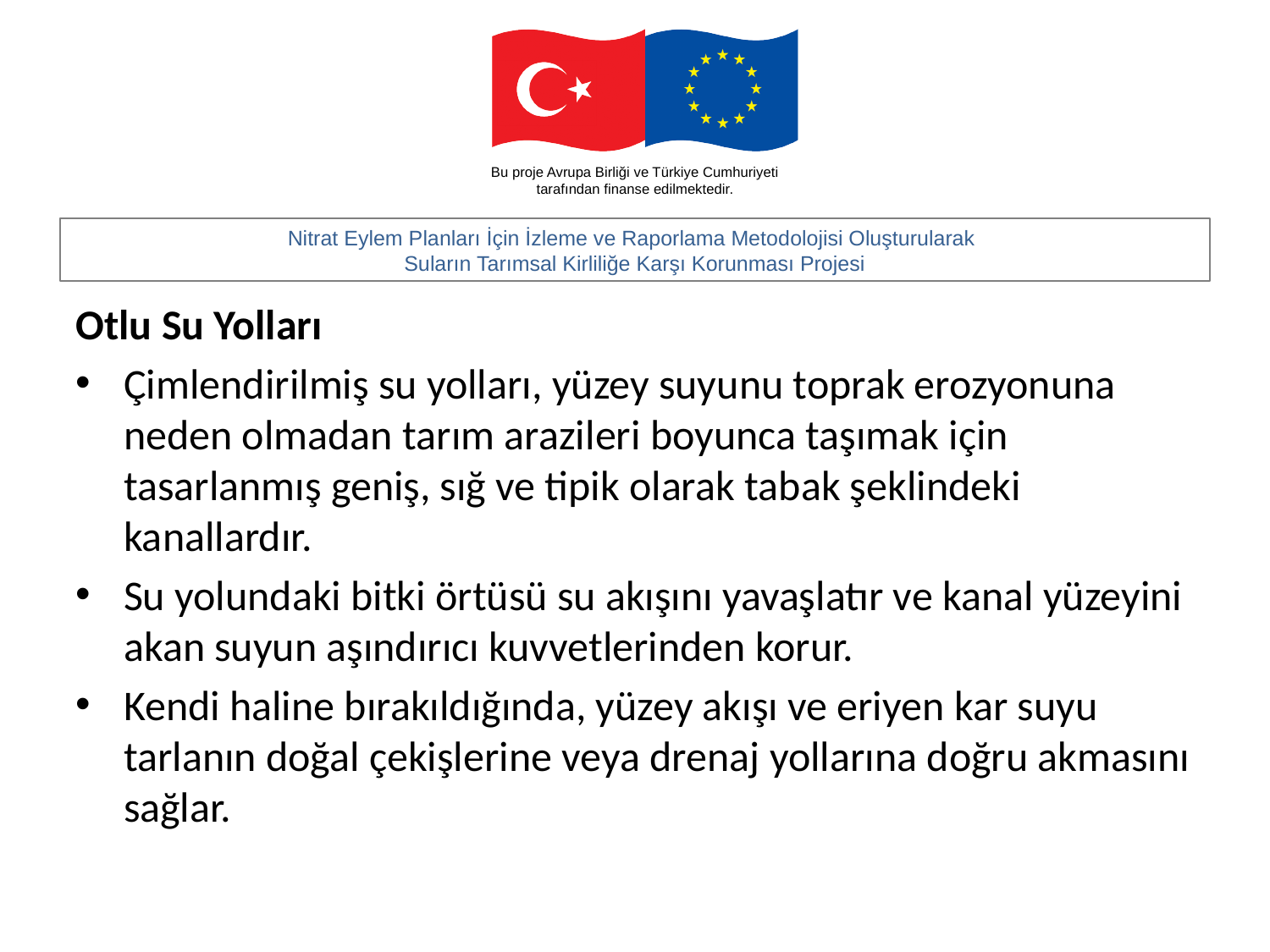

#
Otlu Su Yolları
Çimlendirilmiş su yolları, yüzey suyunu toprak erozyonuna neden olmadan tarım arazileri boyunca taşımak için tasarlanmış geniş, sığ ve tipik olarak tabak şeklindeki kanallardır.
Su yolundaki bitki örtüsü su akışını yavaşlatır ve kanal yüzeyini akan suyun aşındırıcı kuvvetlerinden korur.
Kendi haline bırakıldığında, yüzey akışı ve eriyen kar suyu tarlanın doğal çekişlerine veya drenaj yollarına doğru akmasını sağlar.